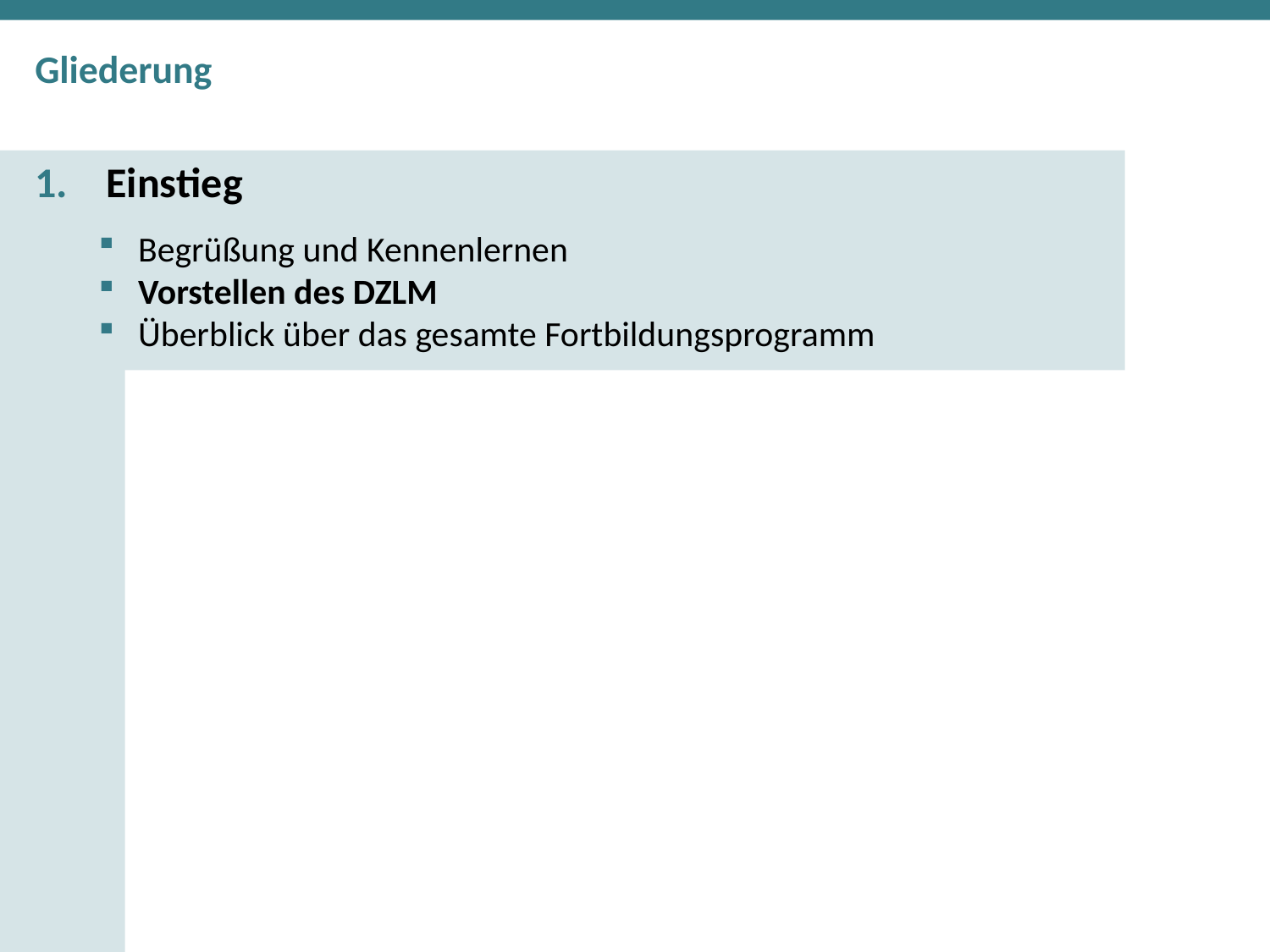

Einstieg
Begrüßung und Kennenlernen
Vorstellen des DZLM
Überblick über das gesamte Fortbildungsprogramm